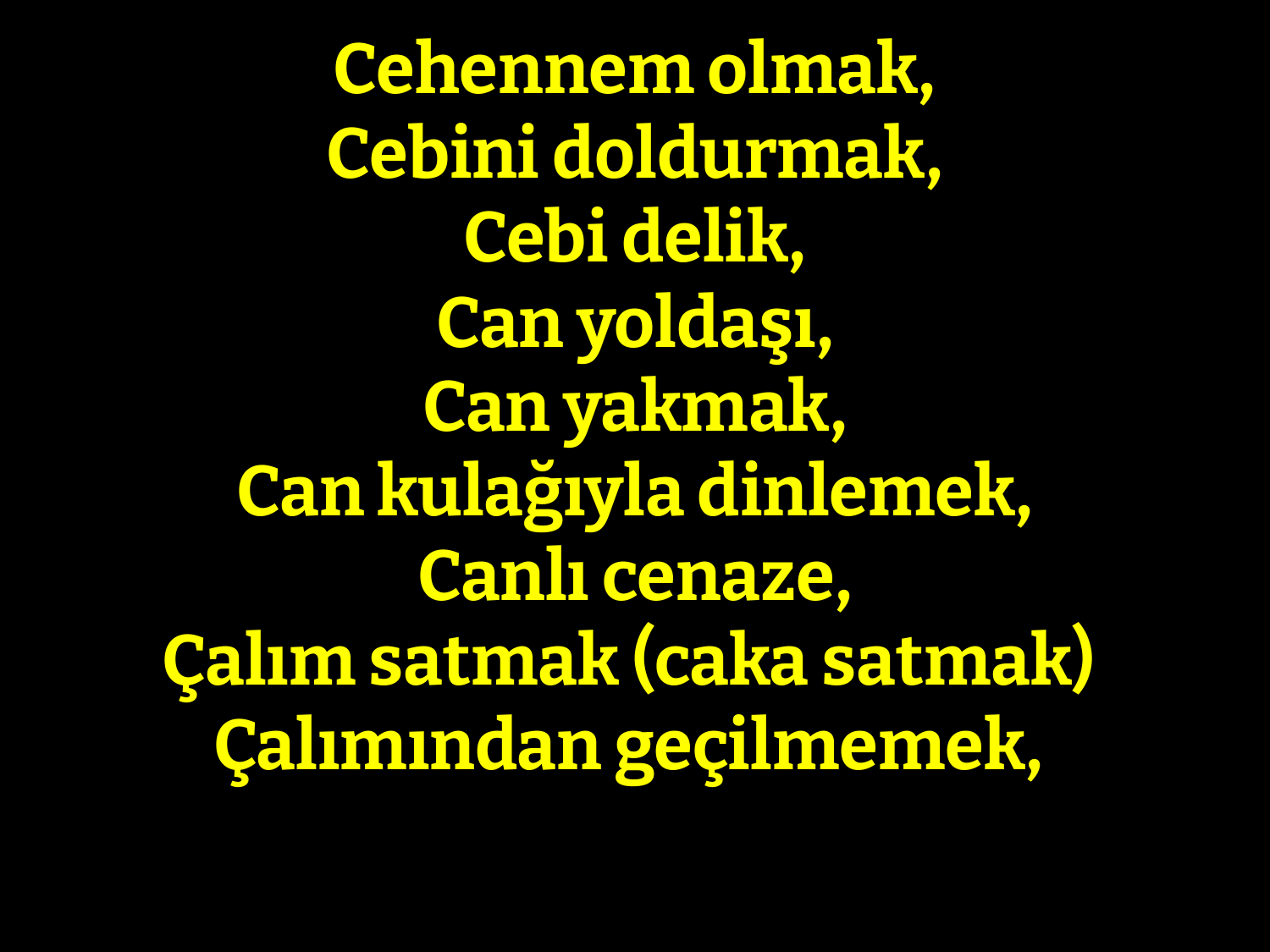

Cehennem olmak,
Cebini doldurmak,
Cebi delik,
Can yoldaşı,
Can yakmak,
Can kulağıyla dinlemek,
Canlı cenaze,
Çalım satmak (caka satmak)
Çalımından geçilmemek,
#